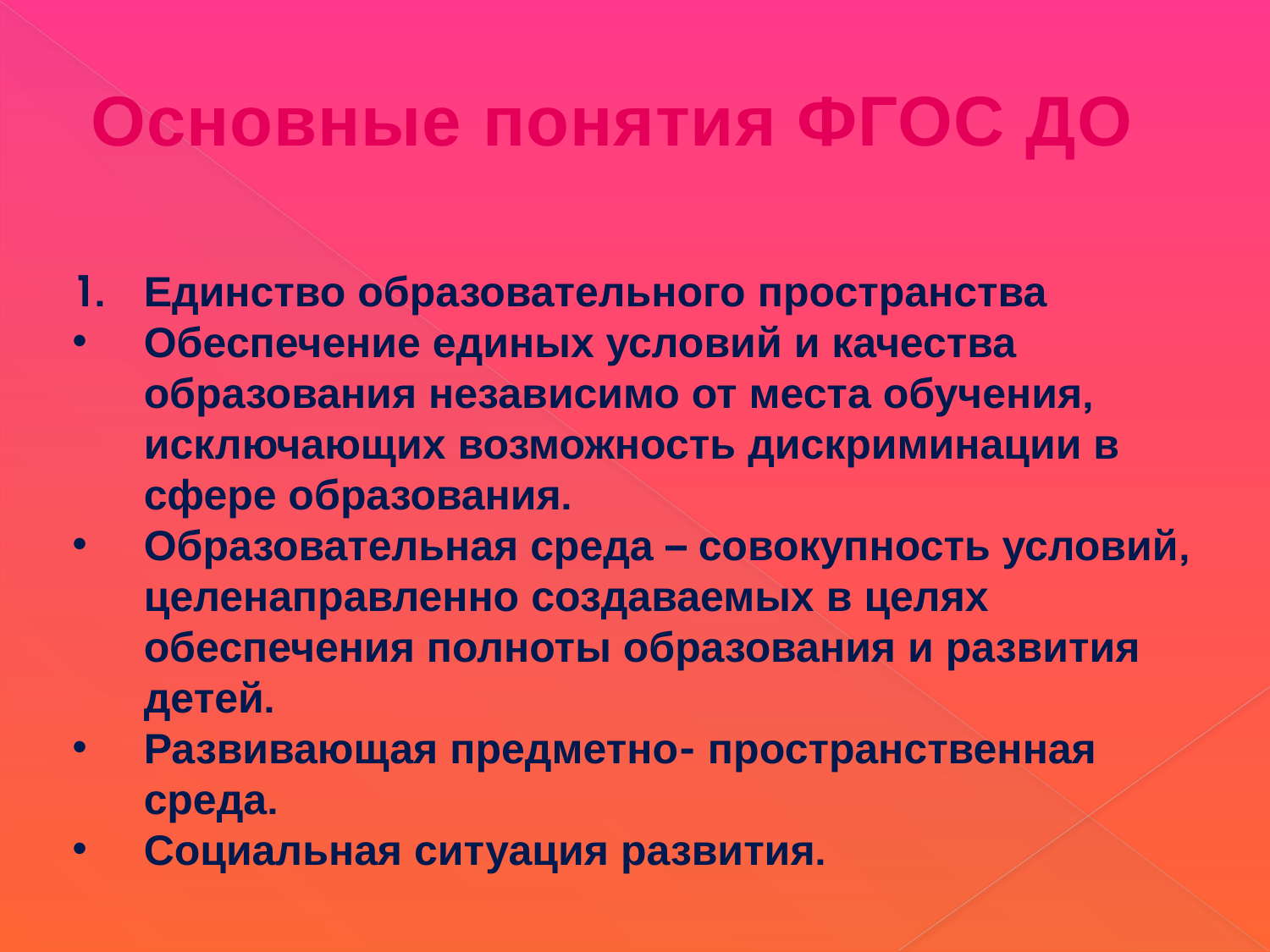

#
Основные понятия ФГОС ДО
Единство образовательного пространства
Обеспечение единых условий и качества образования независимо от места обучения, исключающих возможность дискриминации в сфере образования.
Образовательная среда – совокупность условий, целенаправленно создаваемых в целях обеспечения полноты образования и развития детей.
Развивающая предметно- пространственная среда.
Социальная ситуация развития.